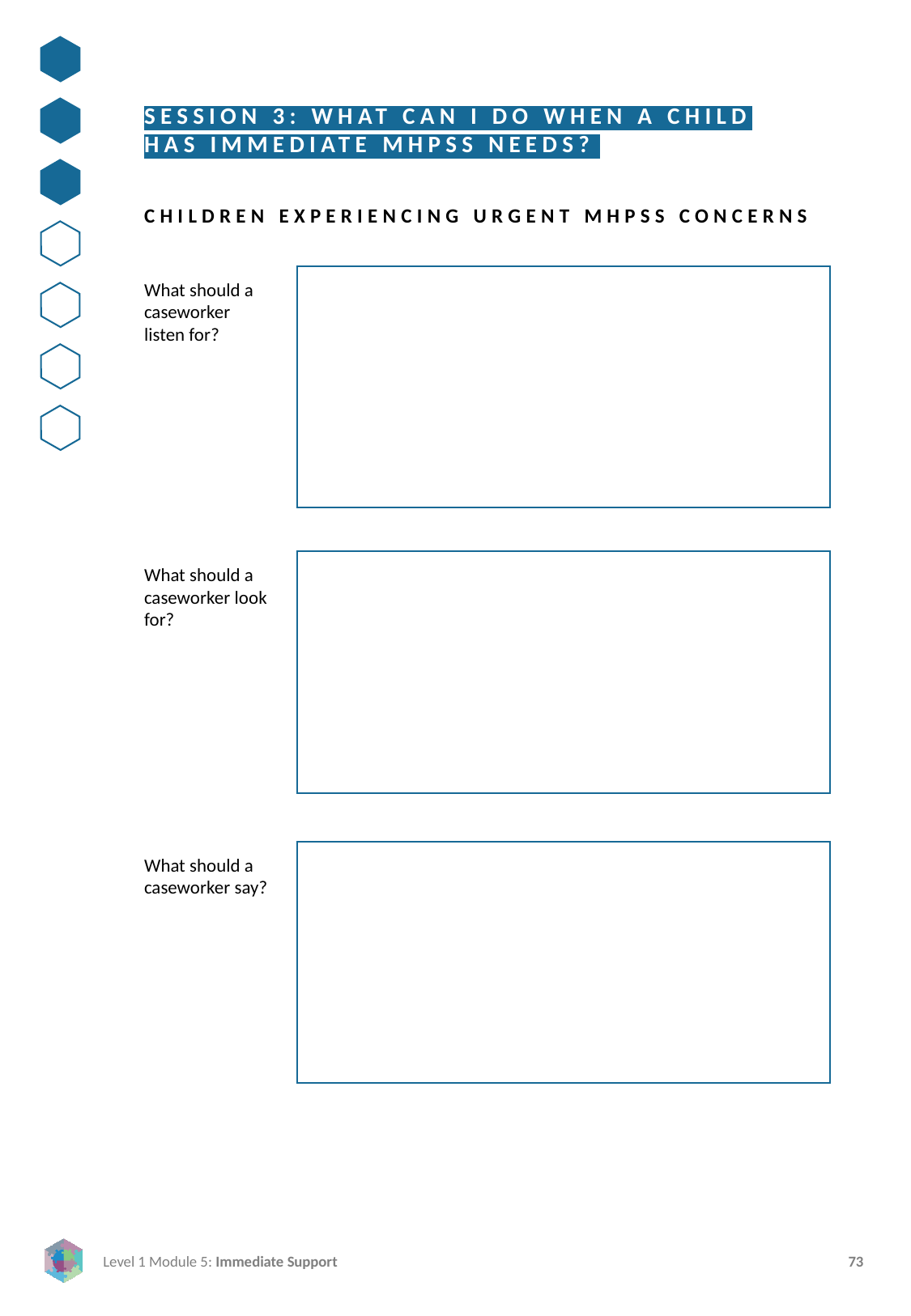

SESSION 3: WHAT CAN I DO WHEN A CHILD HAS IMMEDIATE MHPSS NEEDS?

CHILDREN EXPERIENCING URGENT MHPSS CONCERNS

What should a caseworker listen for?
C
C
C

What should a caseworker look for?
What should a caseworker say?